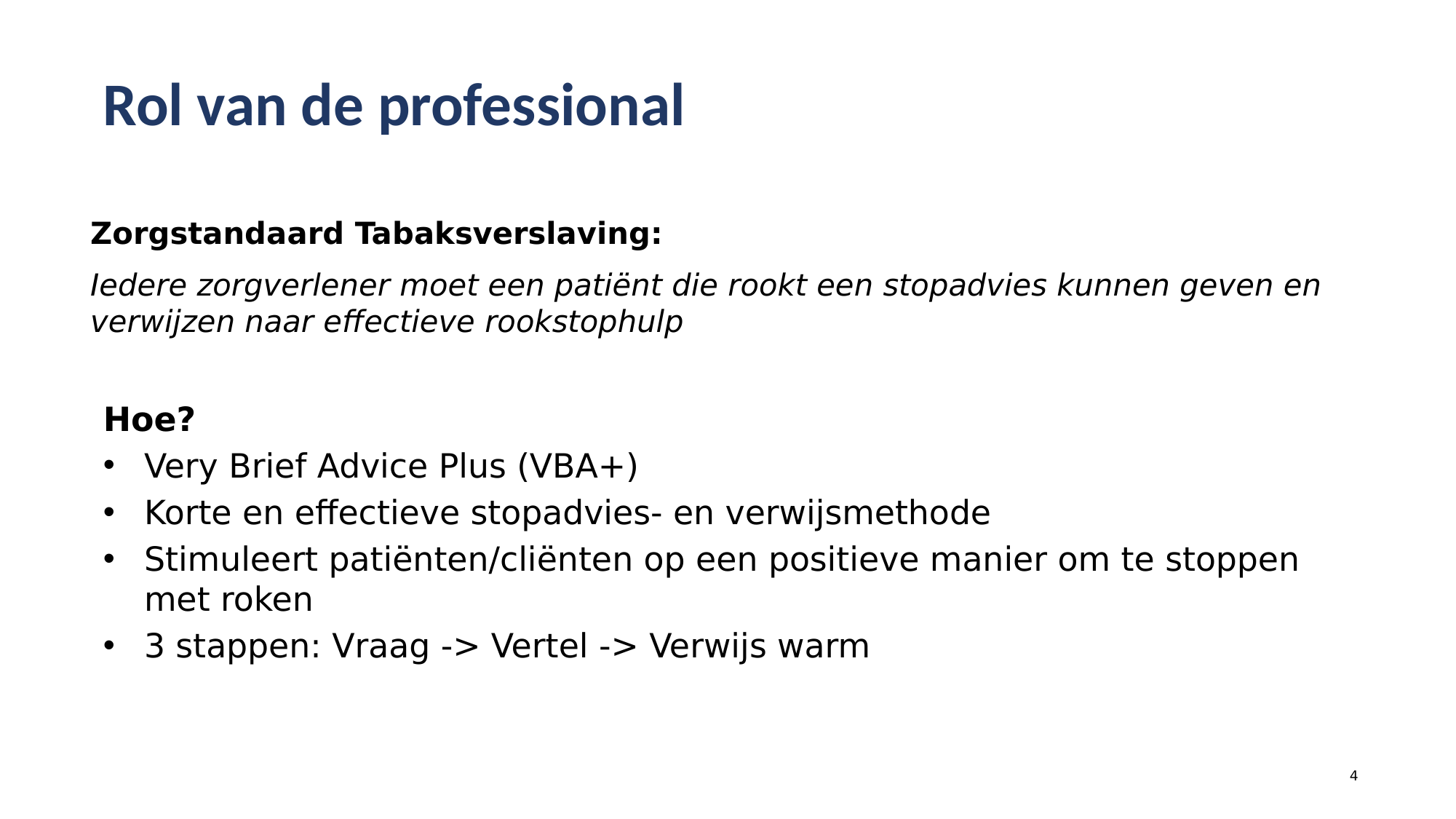

Rol van de professional
Zorgstandaard Tabaksverslaving:
Iedere zorgverlener moet een patiënt die rookt een stopadvies kunnen geven en verwijzen naar effectieve rookstophulp

Hoe?
Very Brief Advice Plus (VBA+)
Korte en effectieve stopadvies- en verwijsmethode
Stimuleert patiënten/cliënten op een positieve manier om te stoppen met roken
3 stappen: Vraag -> Vertel -> Verwijs warm

4